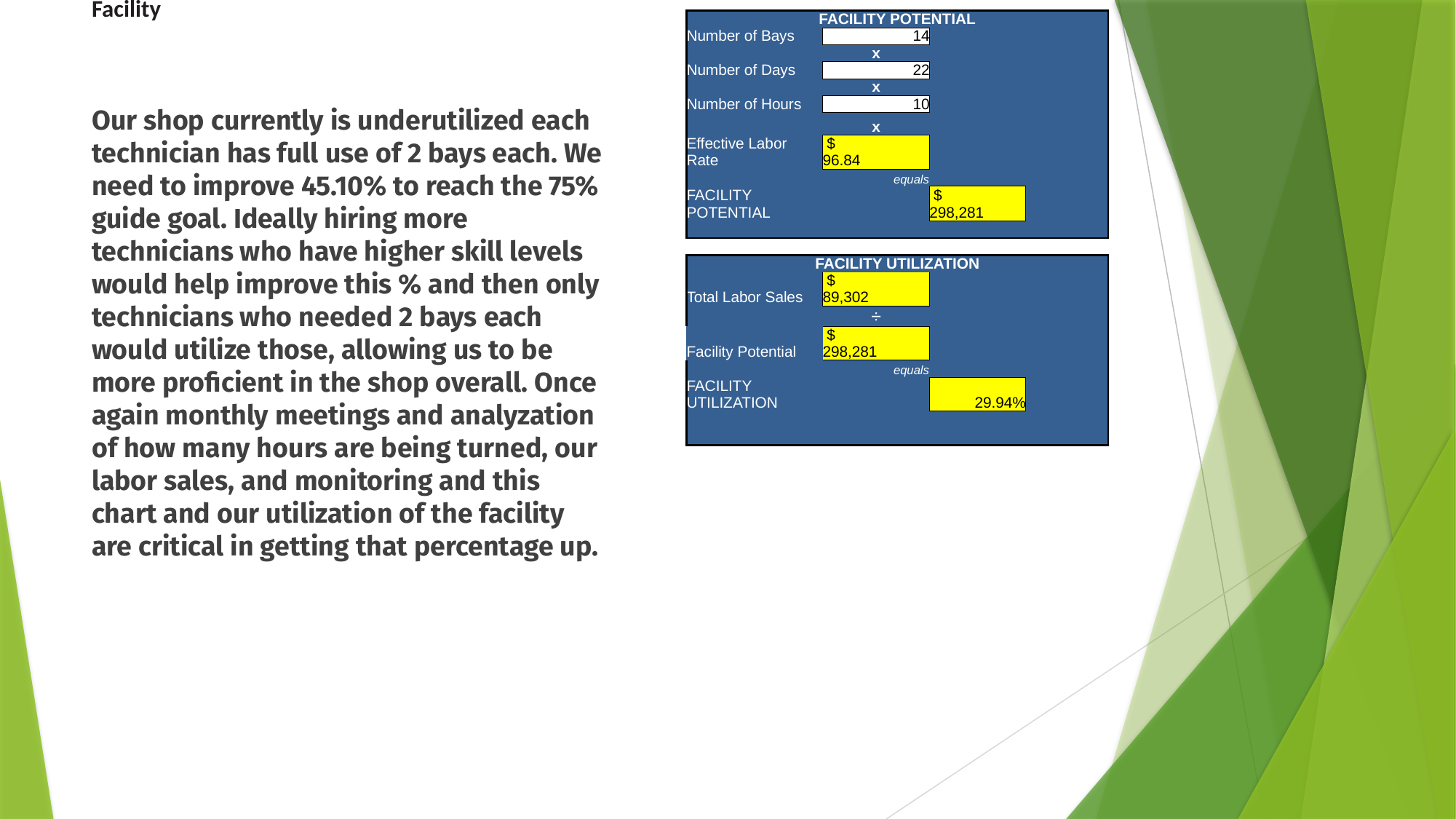

# Facility
| FACILITY POTENTIAL |  |  |  |  |  |
| --- | --- | --- | --- | --- | --- |
| Number of Bays | 14 |  |  |  |  |
|  | x |  |  |  |  |
| Number of Days | 22 |  |  |  |  |
|  | x |  |  |  |  |
| Number of Hours | 10 |  |  |  |  |
|  | x |  |  |  |  |
| Effective Labor Rate | $ 96.84 |  |  |  |  |
|  | equals |  |  |  |  |
| FACILITY POTENTIAL |  | $ 298,281 |  |  |  |
|  |  |  |  |  |  |
|  |  |  |  |  |  |
| FACILITY UTILIZATION |  |  |  |  |  |
| Total Labor Sales | $ 89,302 |  |  |  |  |
|  | ÷ |  |  |  |  |
| Facility Potential | $ 298,281 |  |  |  |  |
|  | equals |  |  |  |  |
| FACILITY UTILIZATION |  | 29.94% |  |  |  |
|  |  |  |  |  |  |
|  |  |  |  |  |  |
Our shop currently is underutilized each technician has full use of 2 bays each. We need to improve 45.10% to reach the 75% guide goal. Ideally hiring more technicians who have higher skill levels would help improve this % and then only technicians who needed 2 bays each would utilize those, allowing us to be more proficient in the shop overall. Once again monthly meetings and analyzation of how many hours are being turned, our labor sales, and monitoring and this chart and our utilization of the facility are critical in getting that percentage up.